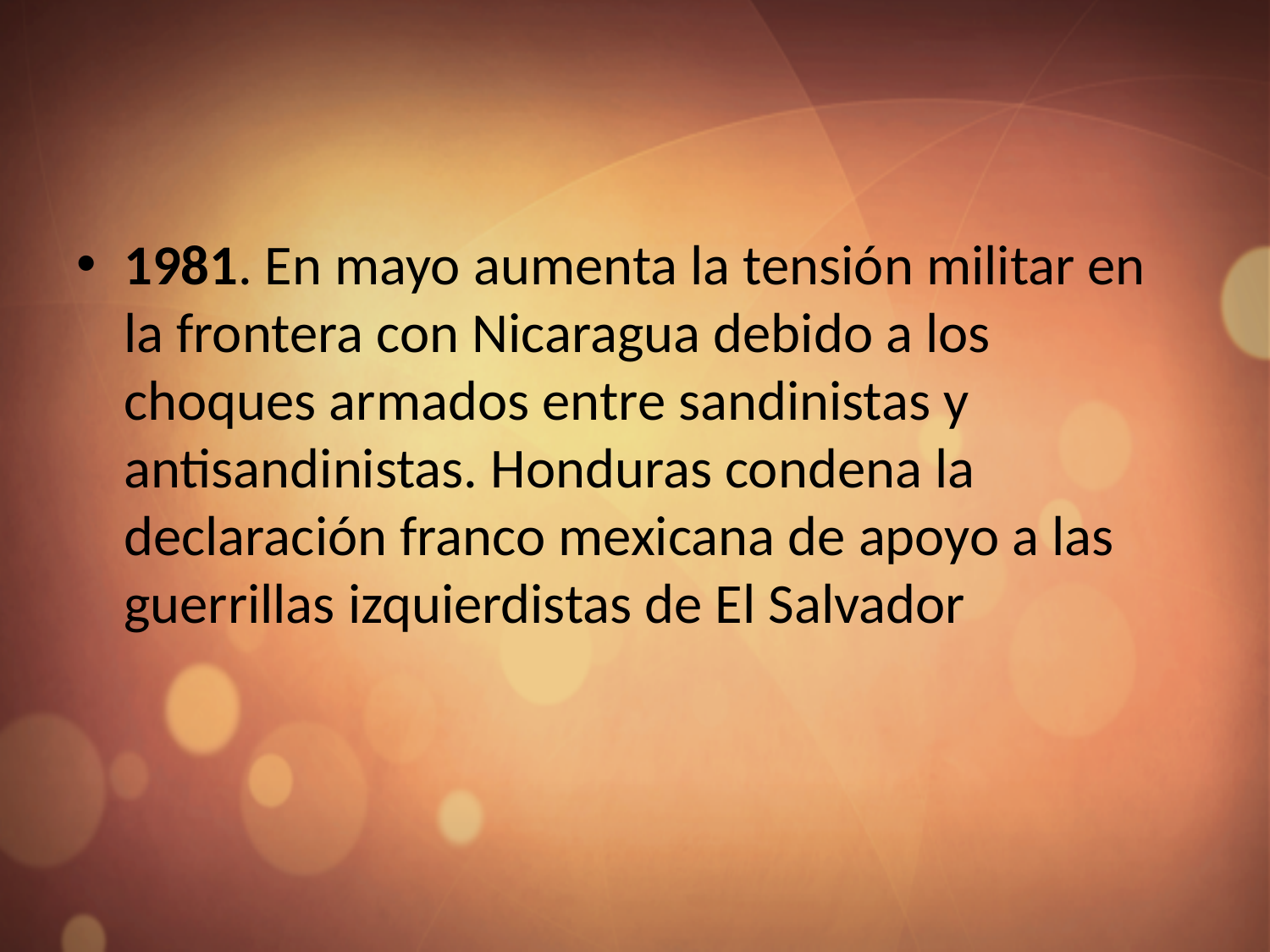

#
1981. En mayo aumenta la tensión militar en la frontera con Nicaragua debido a los choques armados entre sandinistas y antisandinistas. Honduras condena la declaración franco mexicana de apoyo a las guerrillas izquierdistas de El Salvador